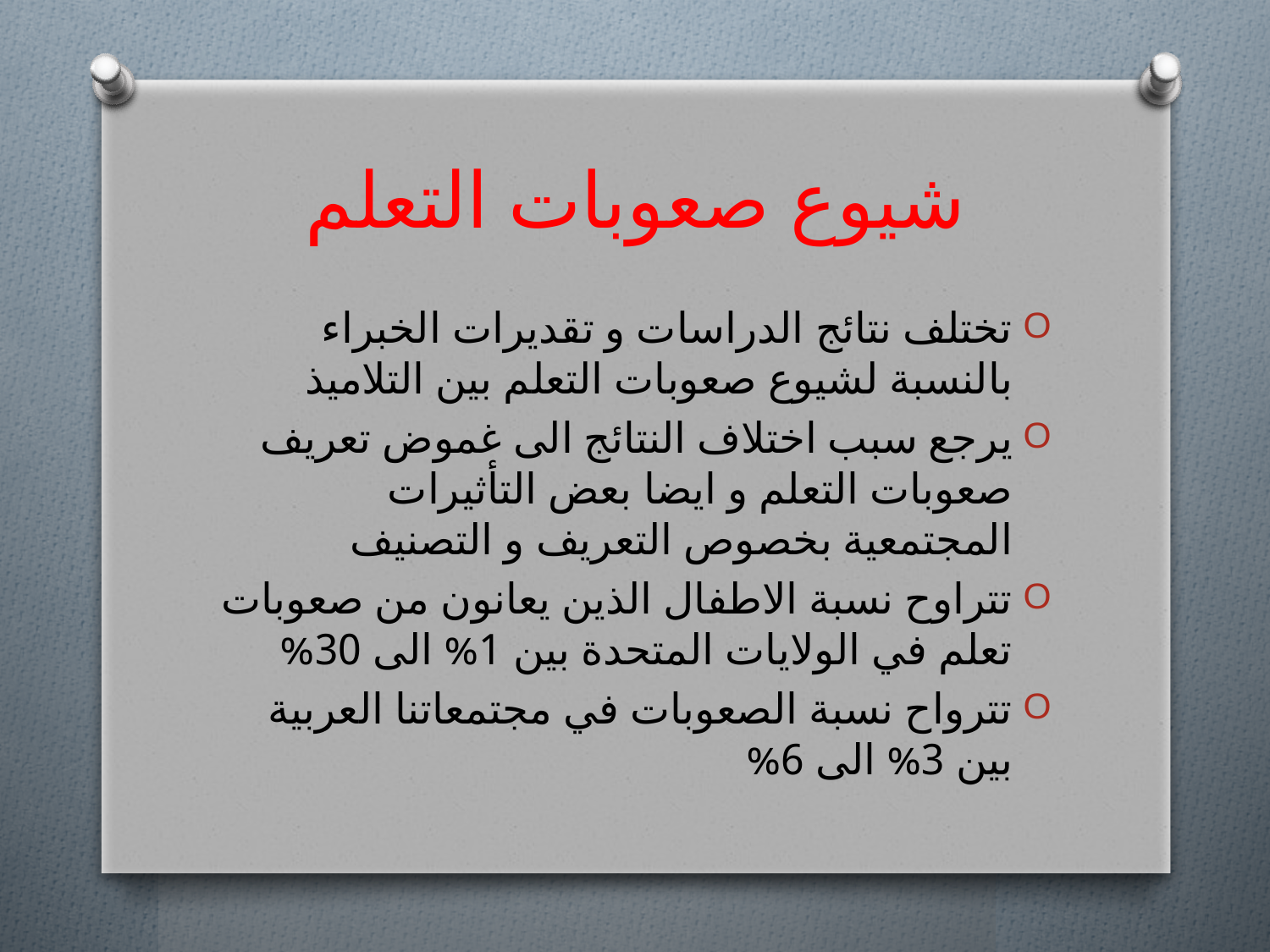

# شيوع صعوبات التعلم
تختلف نتائج الدراسات و تقديرات الخبراء بالنسبة لشيوع صعوبات التعلم بين التلاميذ
يرجع سبب اختلاف النتائج الى غموض تعريف صعوبات التعلم و ايضا بعض التأثيرات المجتمعية بخصوص التعريف و التصنيف
تتراوح نسبة الاطفال الذين يعانون من صعوبات تعلم في الولايات المتحدة بين 1% الى 30%
تترواح نسبة الصعوبات في مجتمعاتنا العربية بين 3% الى 6%